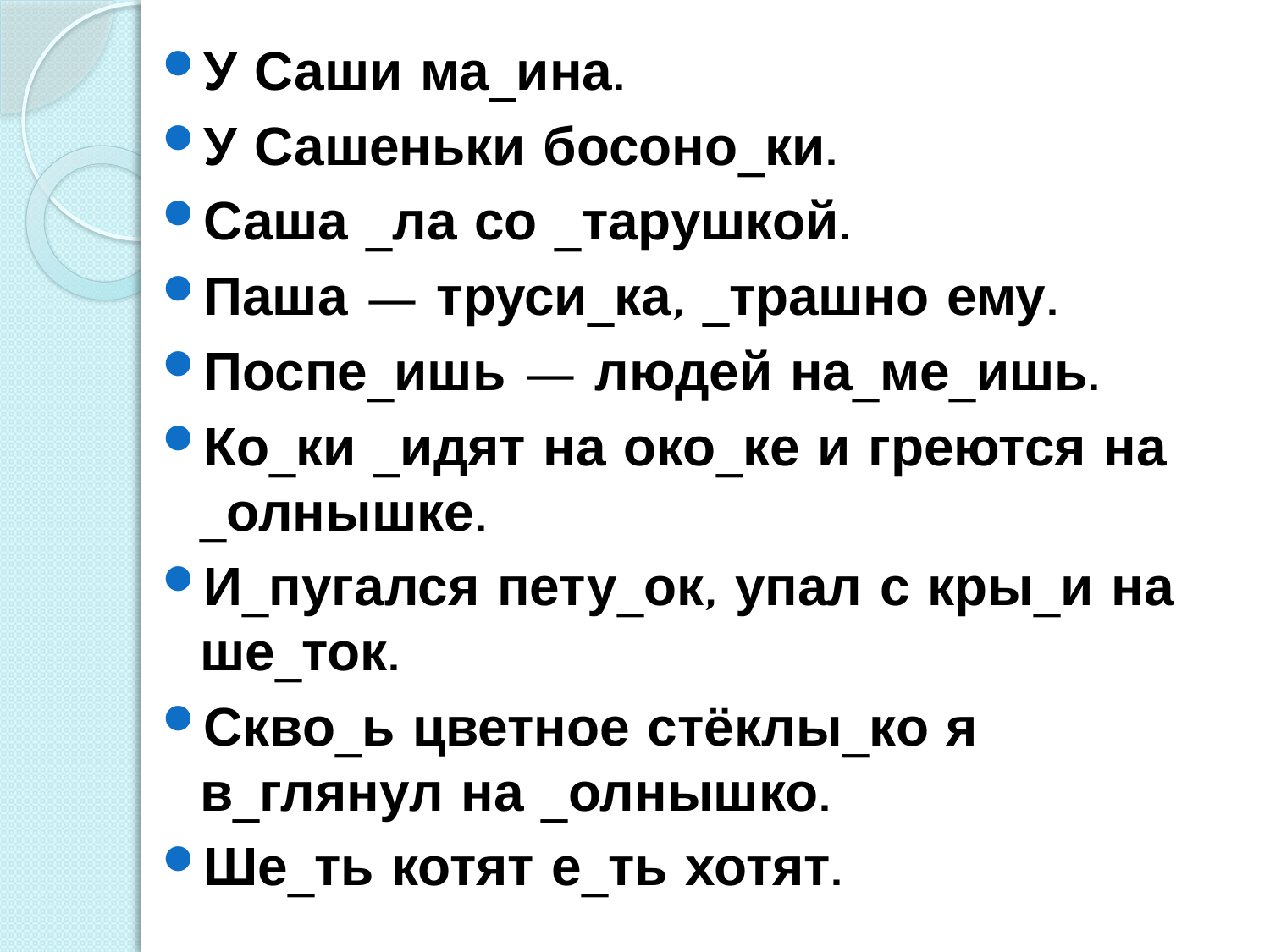

У Саши ма_ина.
У Сашеньки босоно_ки.
Саша _ла со _тарушкой.
Паша — труси_ка, _трашно ему.
Поспе_ишь — людей на_ме_ишь.
Ко_ки _идят на око_ке и греются на _олнышке.
И_пугался пету_ок, упал с кры_и на ше_ток.
Скво_ь цветное стёклы_ко я в_глянул на _олнышко.
Ше_ть котят е_ть хотят.
#